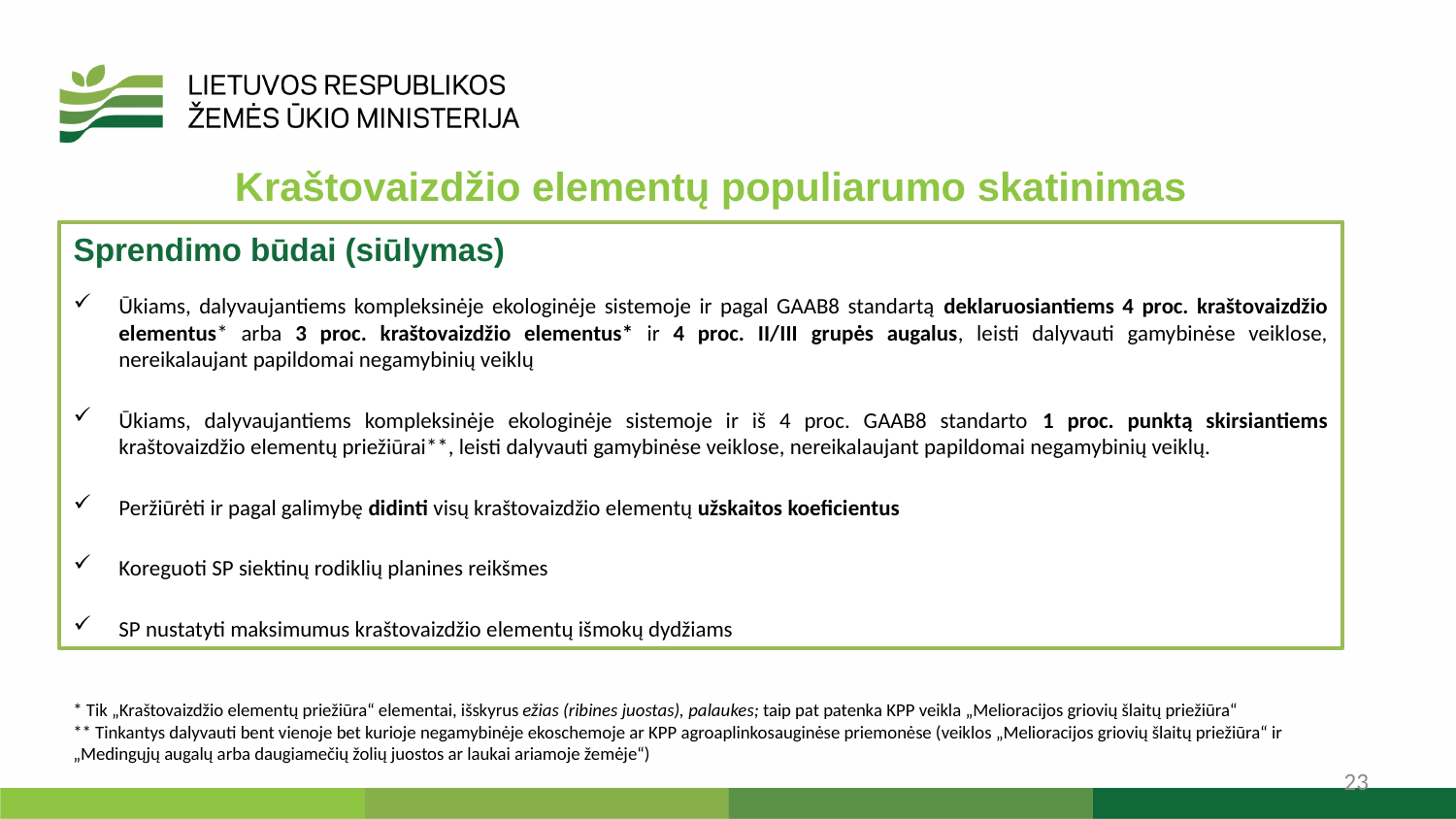

Kraštovaizdžio elementų populiarumo skatinimas
Sprendimo būdai (siūlymas)

Ūkiams, dalyvaujantiems kompleksinėje ekologinėje sistemoje ir pagal GAAB8 standartą deklaruosiantiems 4 proc. kraštovaizdžio elementus* arba 3 proc. kraštovaizdžio elementus* ir 4 proc. II/III grupės augalus, leisti dalyvauti gamybinėse veiklose, nereikalaujant papildomai negamybinių veiklų

Ūkiams, dalyvaujantiems kompleksinėje ekologinėje sistemoje ir iš 4 proc. GAAB8 standarto 1 proc. punktą skirsiantiems kraštovaizdžio elementų priežiūrai**, leisti dalyvauti gamybinėse veiklose, nereikalaujant papildomai negamybinių veiklų.​

Peržiūrėti ir pagal galimybę didinti visų kraštovaizdžio elementų užskaitos koeficientus

Koreguoti SP siektinų rodiklių planines reikšmes

SP nustatyti maksimumus kraštovaizdžio elementų išmokų dydžiams
* Tik „Kraštovaizdžio elementų priežiūra“ elementai, išskyrus ežias (ribines juostas), palaukes; taip pat patenka KPP veikla „Melioracijos griovių šlaitų priežiūra“
** Tinkantys dalyvauti bent vienoje bet kurioje negamybinėje ekoschemoje ar KPP agroaplinkosauginėse priemonėse (veiklos „Melioracijos griovių šlaitų priežiūra“ ir „Medingųjų augalų arba daugiamečių žolių juostos ar laukai ariamoje žemėje“)
23